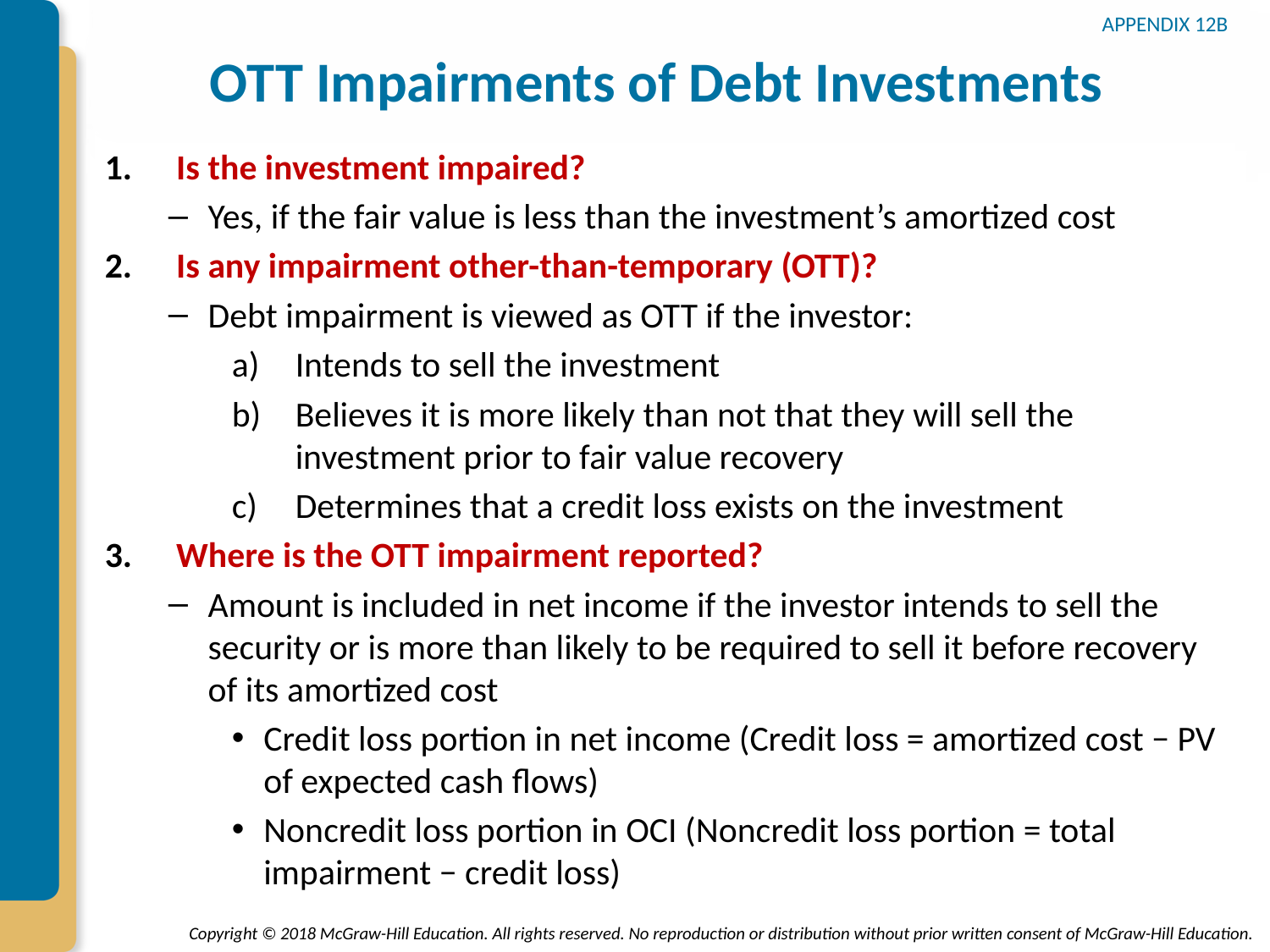

# OTT Impairments of Debt Investments
APPENDIX 12B
Is the investment impaired?
Yes, if the fair value is less than the investment’s amortized cost
Is any impairment other-than-temporary (OTT)?
Debt impairment is viewed as OTT if the investor:
Intends to sell the investment
Believes it is more likely than not that they will sell the investment prior to fair value recovery
Determines that a credit loss exists on the investment
Where is the OTT impairment reported?
Amount is included in net income if the investor intends to sell the security or is more than likely to be required to sell it before recovery of its amortized cost
Credit loss portion in net income (Credit loss = amortized cost − PV of expected cash flows)
Noncredit loss portion in OCI (Noncredit loss portion = total impairment − credit loss)